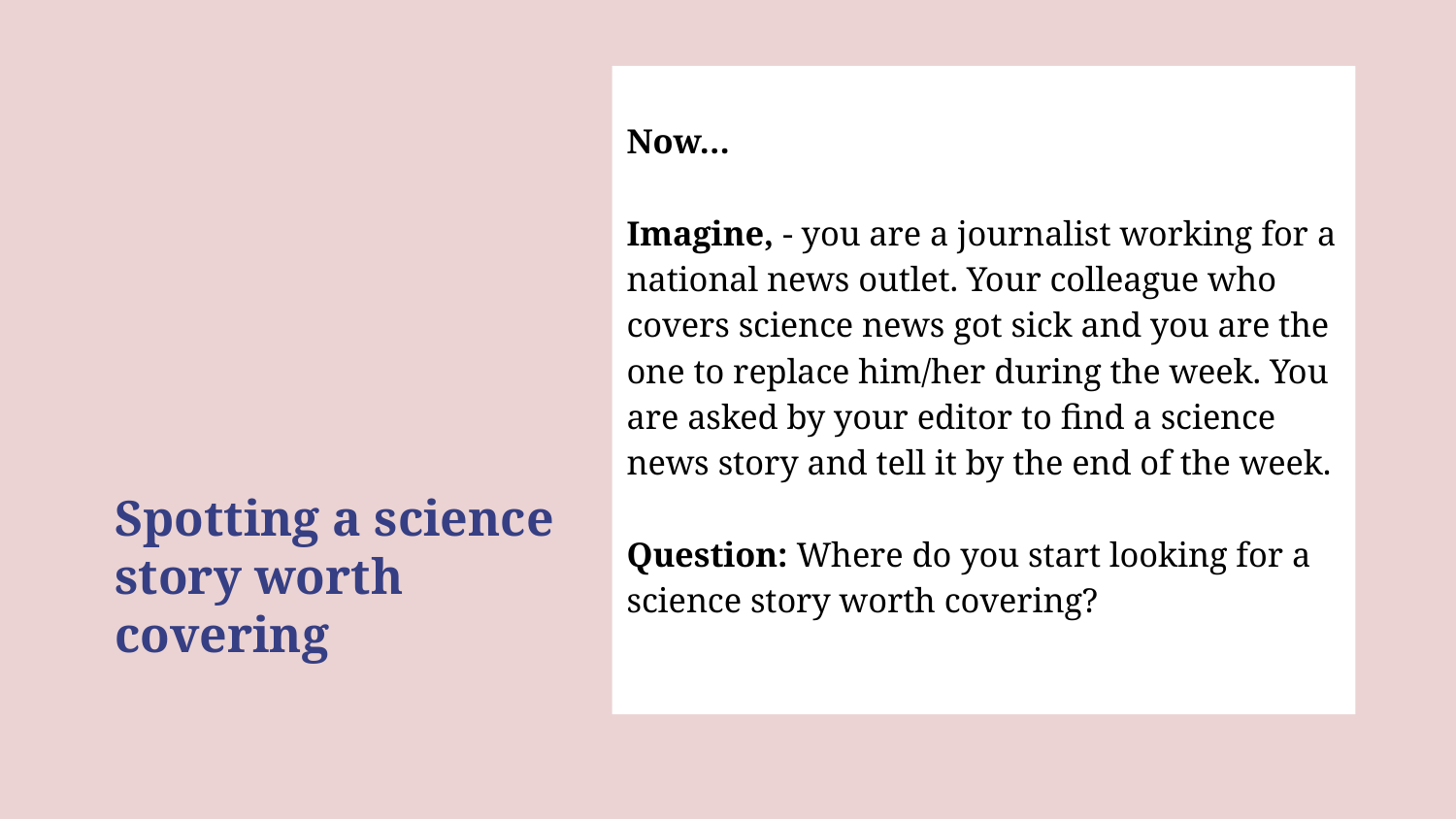

# Spotting a science story worth covering
Now…

Imagine, - you are a journalist working for a national news outlet. Your colleague who covers science news got sick and you are the one to replace him/her during the week. You are asked by your editor to find a science news story and tell it by the end of the week.

Question: Where do you start looking for a science story worth covering?